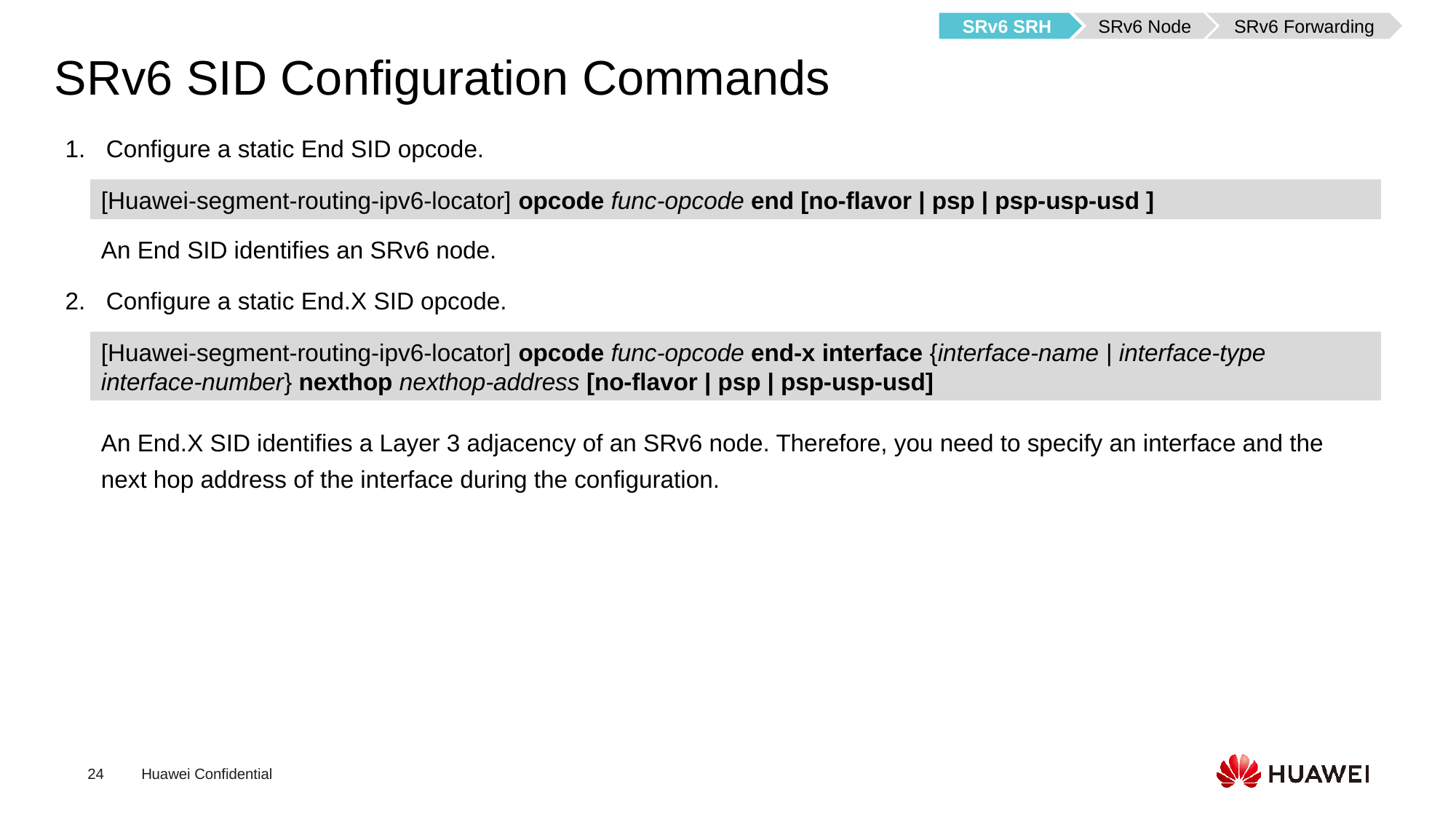

SRv6 SRH
SRv6 Node
SRv6 Forwarding
# SRv6 SID Configuration Commands
Configure a static End SID opcode.
[Huawei-segment-routing-ipv6-locator] opcode func-opcode end [no-flavor | psp | psp-usp-usd ]
An End SID identifies an SRv6 node.
Configure a static End.X SID opcode.
[Huawei-segment-routing-ipv6-locator] opcode func-opcode end-x interface {interface-name | interface-type interface-number} nexthop nexthop-address [no-flavor | psp | psp-usp-usd]
An End.X SID identifies a Layer 3 adjacency of an SRv6 node. Therefore, you need to specify an interface and the next hop address of the interface during the configuration.